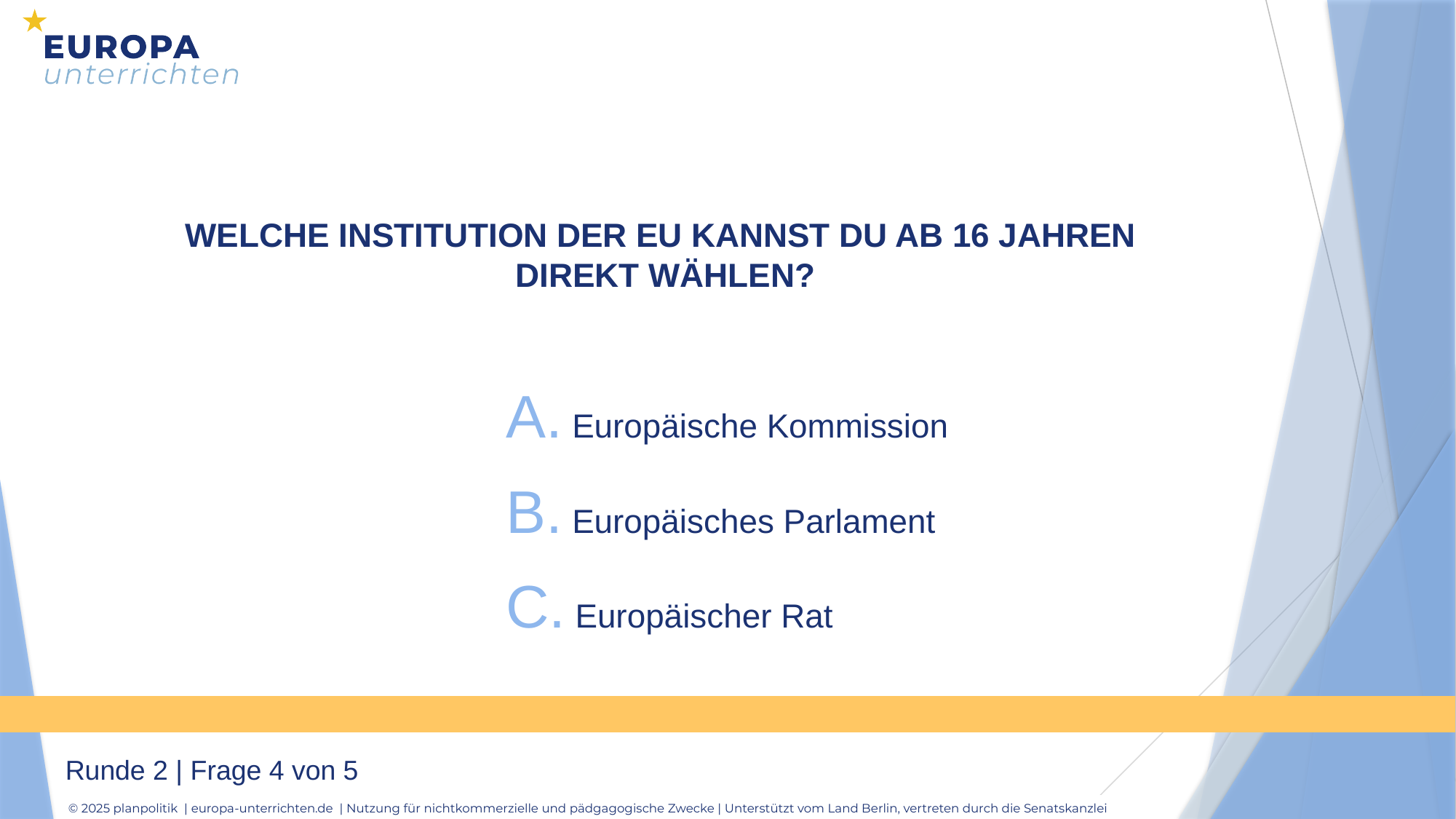

WELCHE INSTITUTION DER EU KANNST DU AB 16 JAHREN
 DIREKT WÄHLEN?

 Europäische Kommission
 Europäisches Parlament
 Europäischer Rat

Runde 2 | Frage 4 von 5